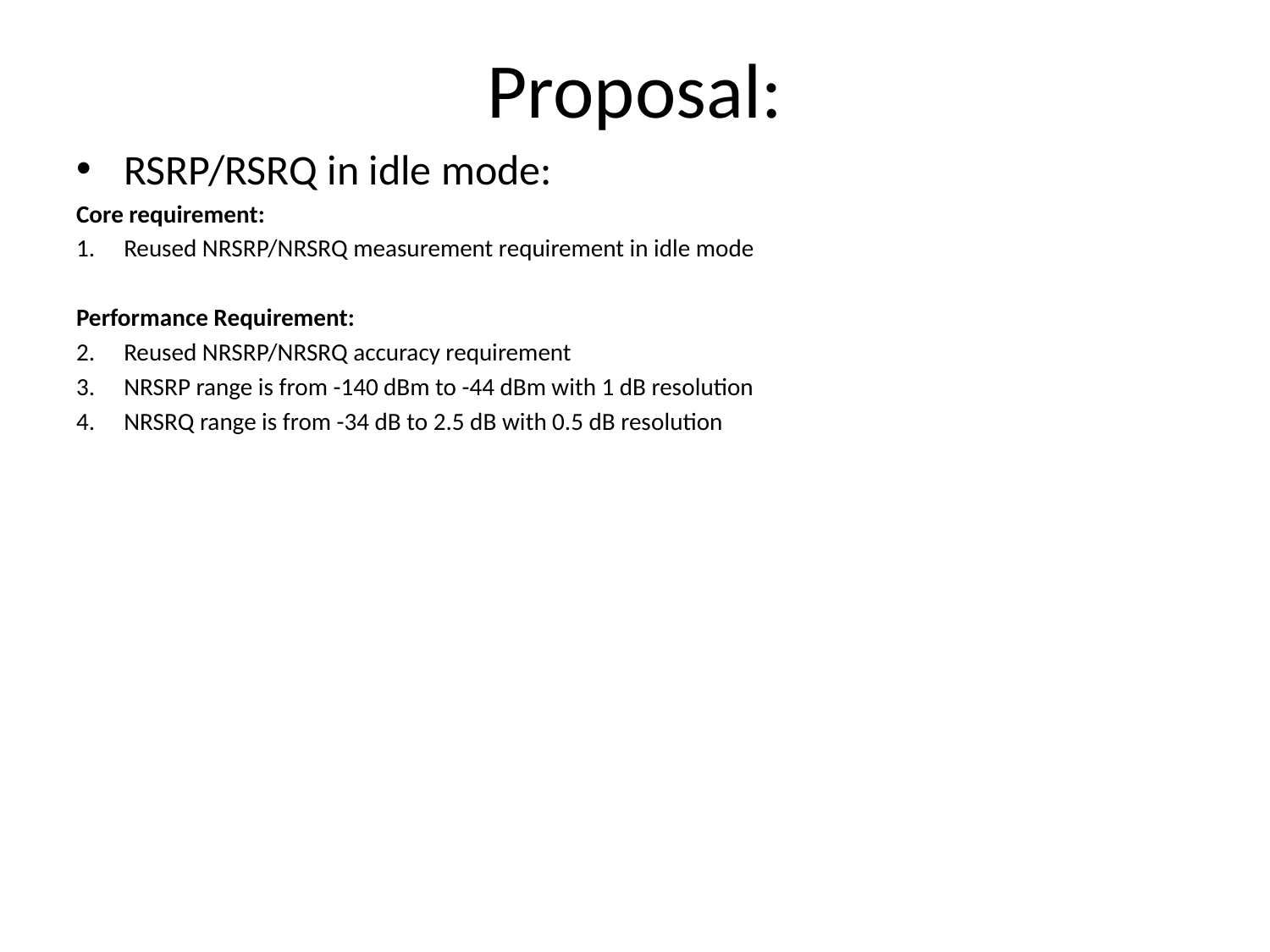

# Proposal:
RSRP/RSRQ in idle mode:
Core requirement:
Reused NRSRP/NRSRQ measurement requirement in idle mode

Performance Requirement:
Reused NRSRP/NRSRQ accuracy requirement
NRSRP range is from -140 dBm to -44 dBm with 1 dB resolution
NRSRQ range is from -34 dB to 2.5 dB with 0.5 dB resolution